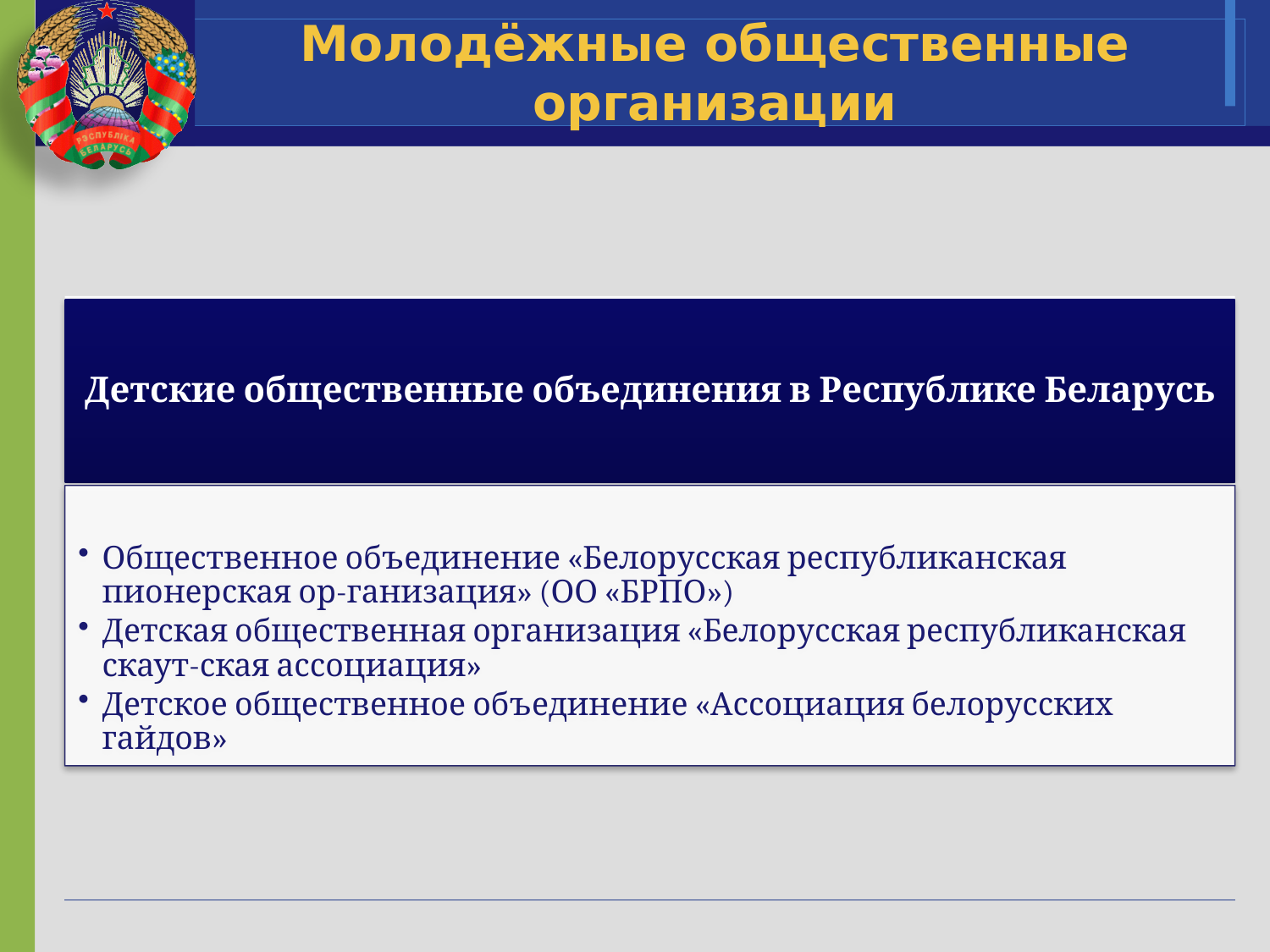

# Молодёжные общественные организации
Детские общественные объединения в Республике Беларусь

Общественное объединение «Белорусская республиканская пионерская ор-ганизация» (ОО «БРПО»)
Детская общественная организация «Белорусская республиканская скаут-ская ассоциация»
Детское общественное объединение «Ассоциация белорусских гайдов»